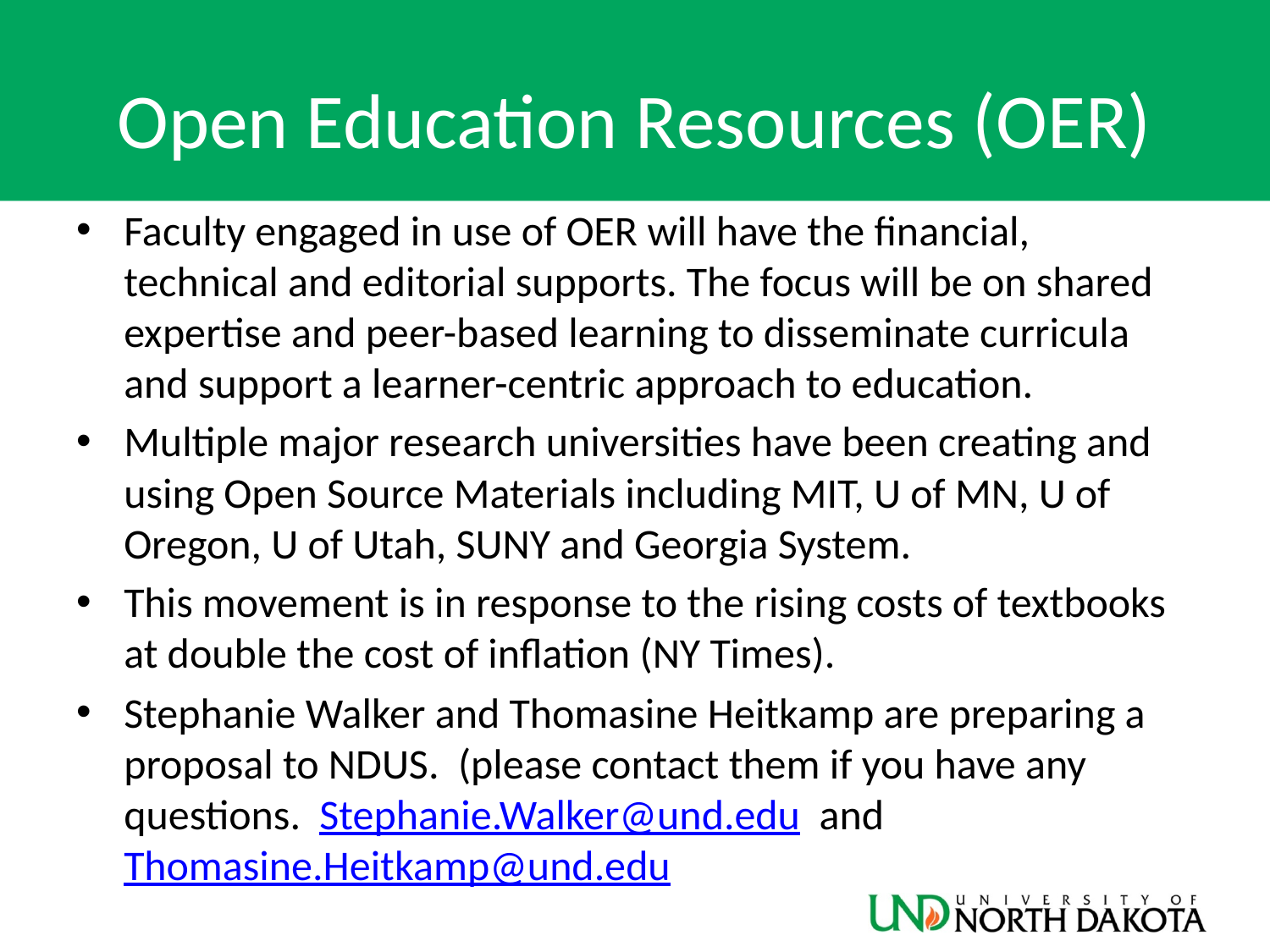

# Open Education Resources (OER)
Faculty engaged in use of OER will have the financial, technical and editorial supports. The focus will be on shared expertise and peer-based learning to disseminate curricula and support a learner-centric approach to education.
Multiple major research universities have been creating and using Open Source Materials including MIT, U of MN, U of Oregon, U of Utah, SUNY and Georgia System.
This movement is in response to the rising costs of textbooks at double the cost of inflation (NY Times).
Stephanie Walker and Thomasine Heitkamp are preparing a proposal to NDUS.  (please contact them if you have any questions.  Stephanie.Walker@und.edu  and Thomasine.Heitkamp@und.edu